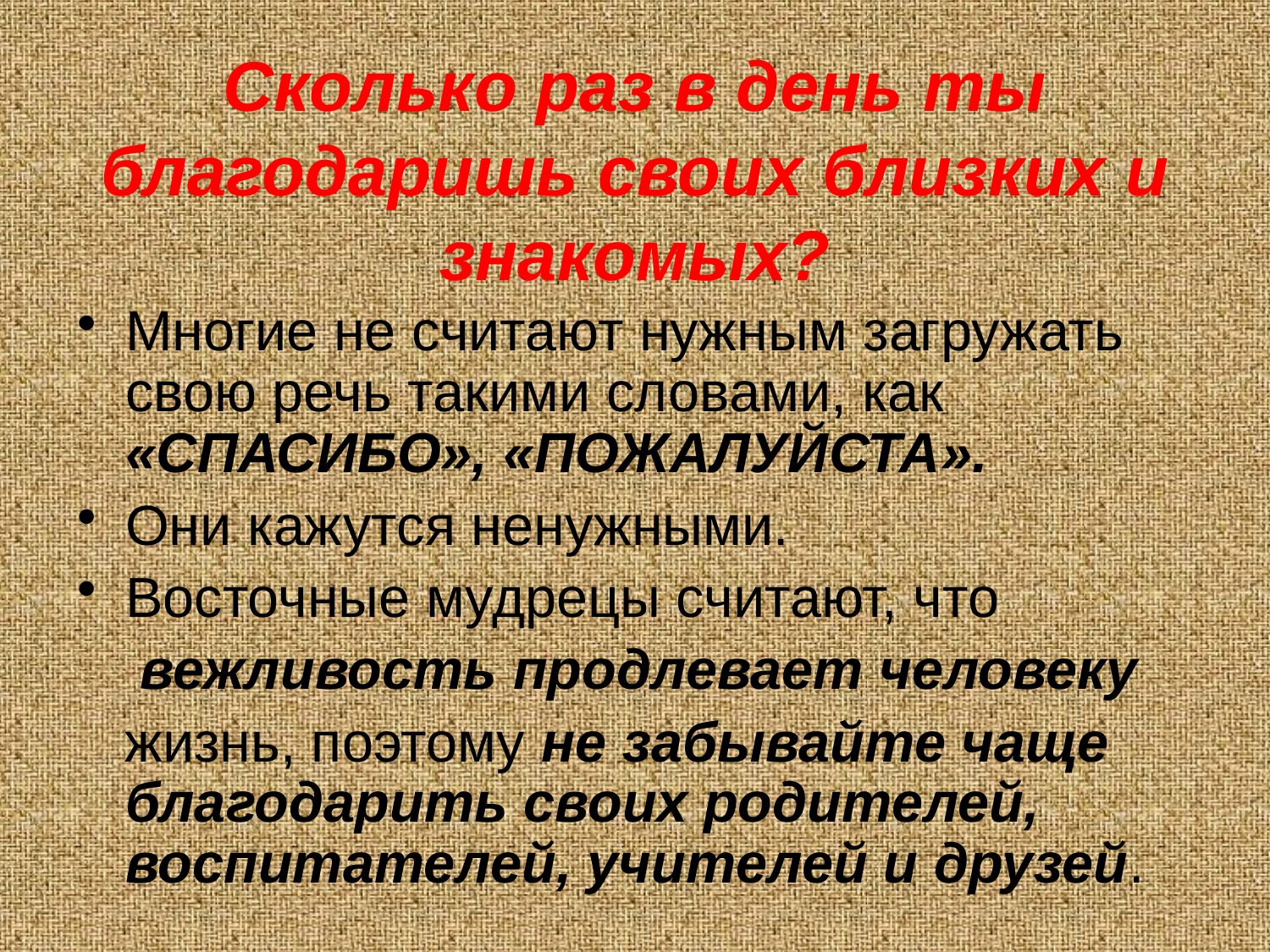

# Сколько раз в день ты благодаришь своих близких и знакомых?
Многие не считают нужным загружать свою речь такими словами, как «СПАСИБО», «ПОЖАЛУЙСТА».
Они кажутся ненужными.
Восточные мудрецы считают, что
    вежливость продлевает человеку
   жизнь, поэтому не забывайте чаще благодарить своих родителей, воспитателей, учителей и друзей.